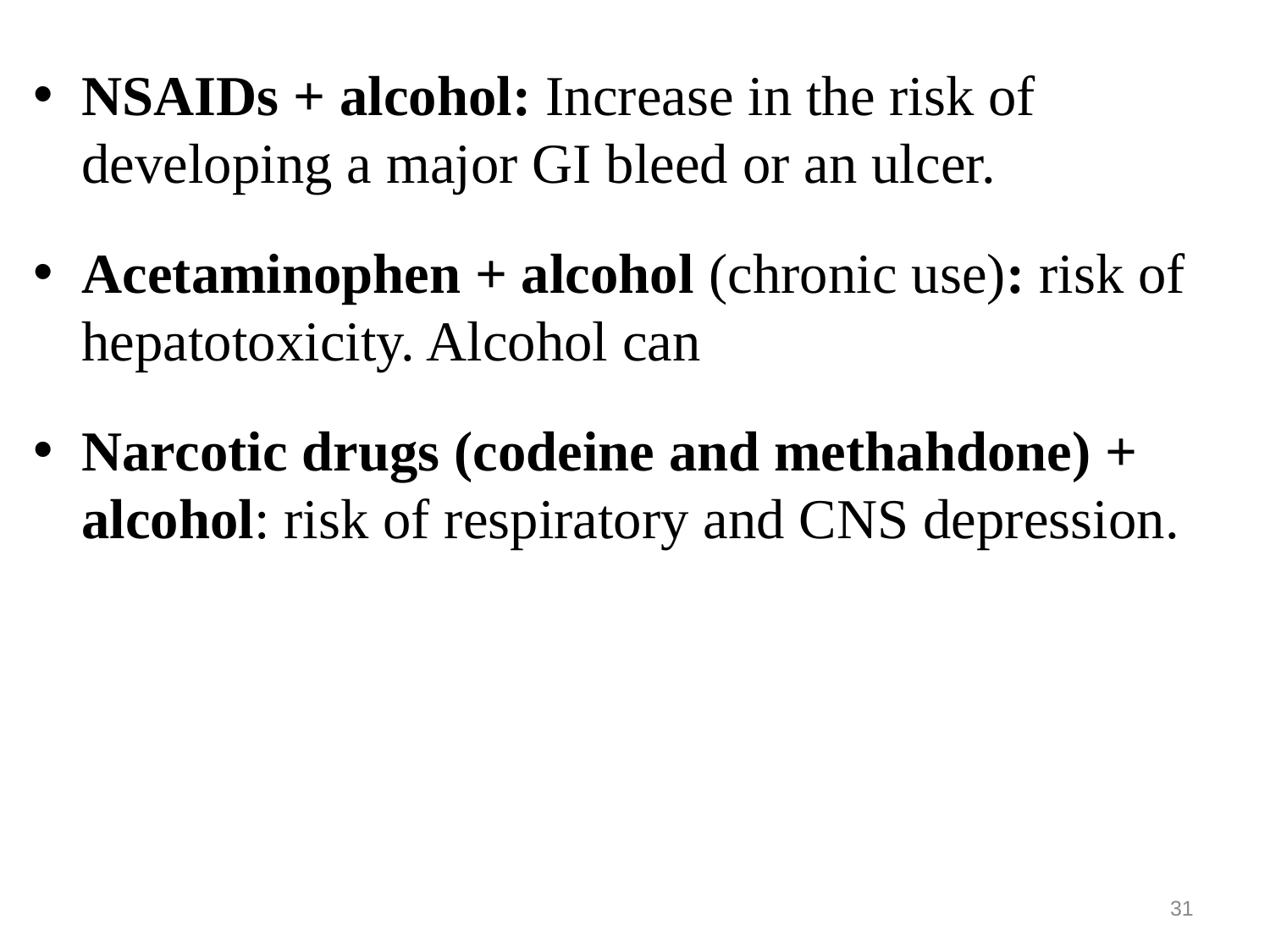

NSAIDs + alcohol: Increase in the risk of developing a major GI bleed or an ulcer.
Acetaminophen + alcohol (chronic use): risk of hepatotoxicity. Alcohol can
Narcotic drugs (codeine and methahdone) + alcohol: risk of respiratory and CNS depression.

31